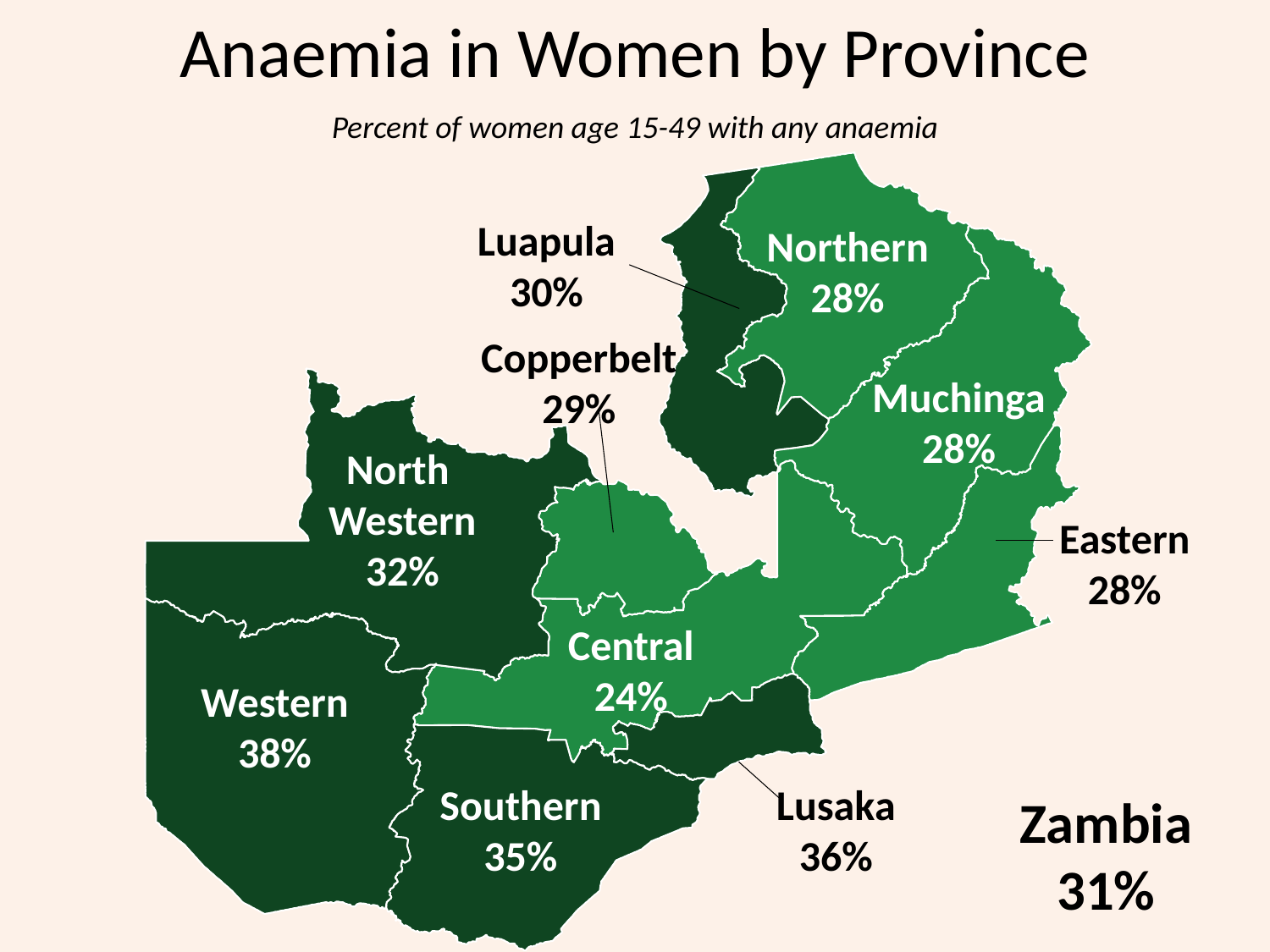

# Anaemia in Women by Province
Percent of women age 15-49 with any anaemia

Luapula
30%
Northern
28%
Copperbelt
29%
Muchinga
28%
North
Western
32%
Eastern
28%
Central
24%
Western
38%
Lusaka
36%
Southern
35%
Zambia
31%